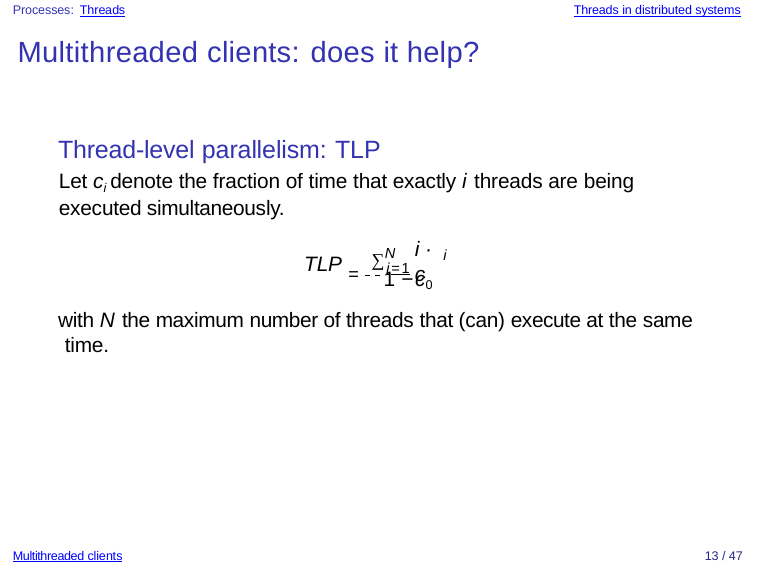

Processes: Threads
Threads in distributed systems
Multithreaded clients: does it help?

Thread-level parallelism: TLP
Let ci denote the fraction of time that exactly i threads are being  executed simultaneously.
∑N
i · c
=  i=1
i
TLP
1 −c0
with N the maximum number of threads that (can) execute at the same  time.
Multithreaded clients
13 / 47